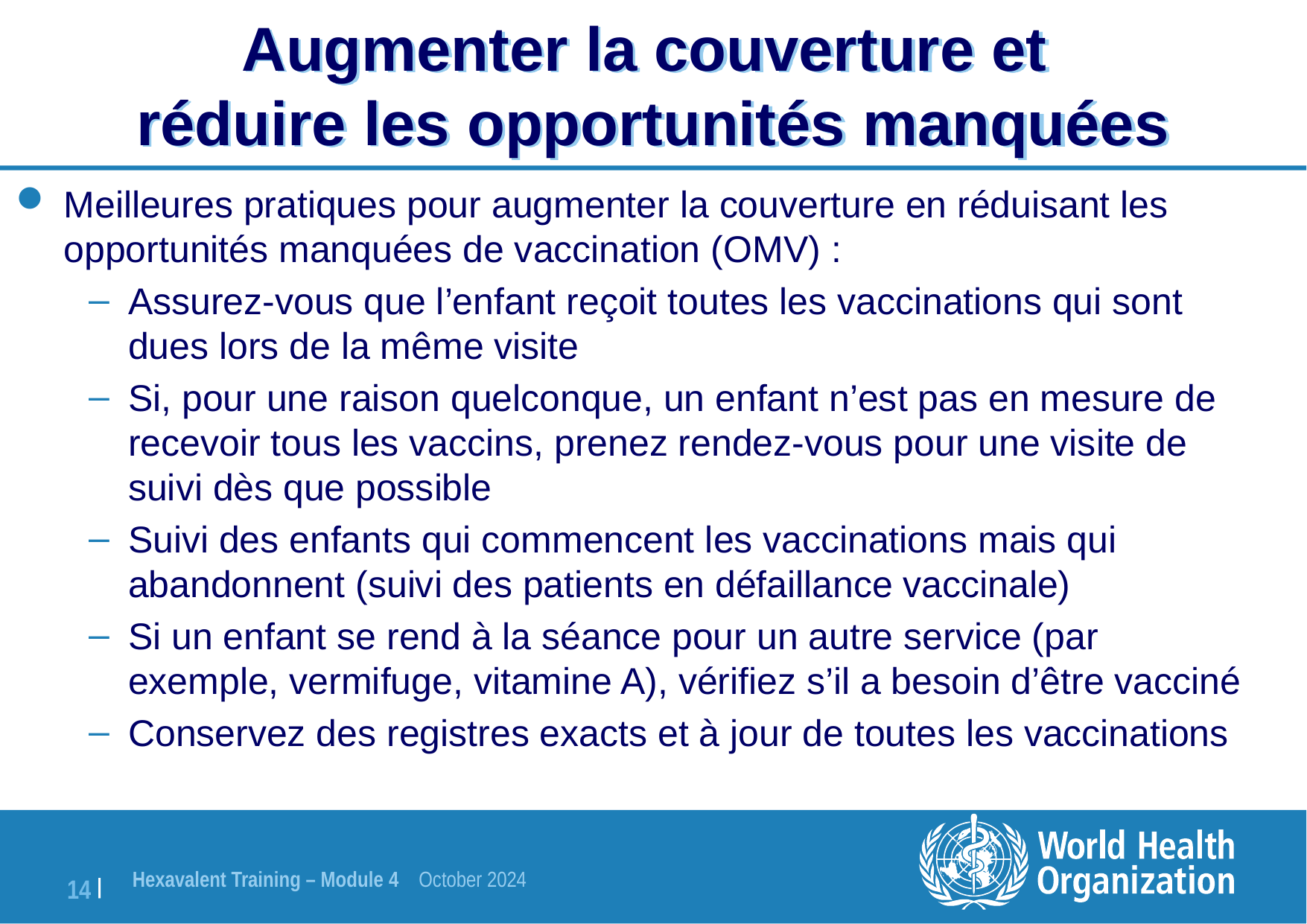

# Augmenter la couverture et réduire les opportunités manquées
Meilleures pratiques pour augmenter la couverture en réduisant les opportunités manquées de vaccination (OMV) :
Assurez-vous que l’enfant reçoit toutes les vaccinations qui sont dues lors de la même visite
Si, pour une raison quelconque, un enfant n’est pas en mesure de recevoir tous les vaccins, prenez rendez-vous pour une visite de suivi dès que possible
Suivi des enfants qui commencent les vaccinations mais qui abandonnent (suivi des patients en défaillance vaccinale)
Si un enfant se rend à la séance pour un autre service (par exemple, vermifuge, vitamine A), vérifiez s’il a besoin d’être vacciné
Conservez des registres exacts et à jour de toutes les vaccinations